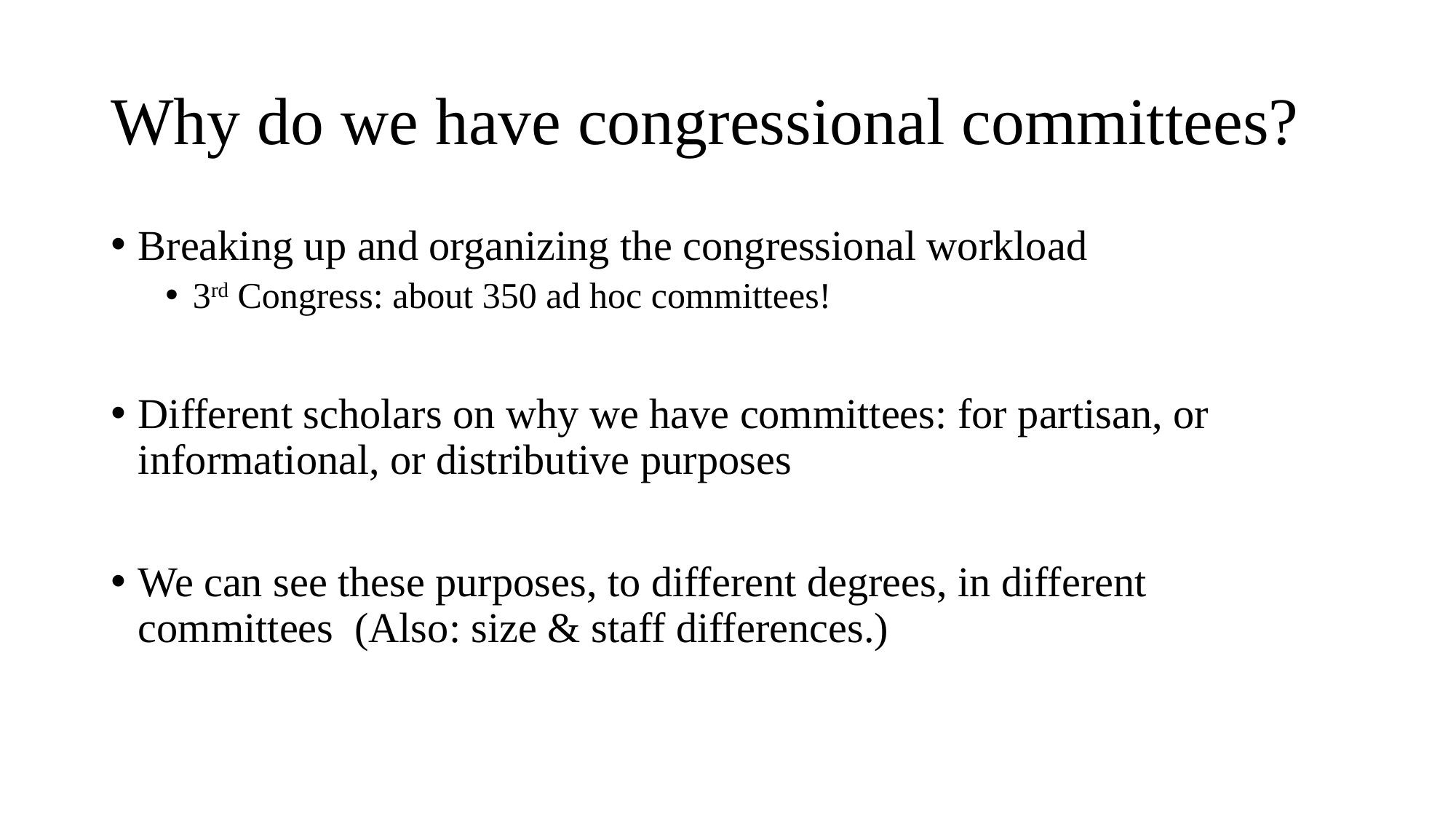

# Why do we have congressional committees?
Breaking up and organizing the congressional workload
3rd Congress: about 350 ad hoc committees!

Different scholars on why we have committees: for partisan, or informational, or distributive purposes

We can see these purposes, to different degrees, in different committees  (Also: size & staff differences.)